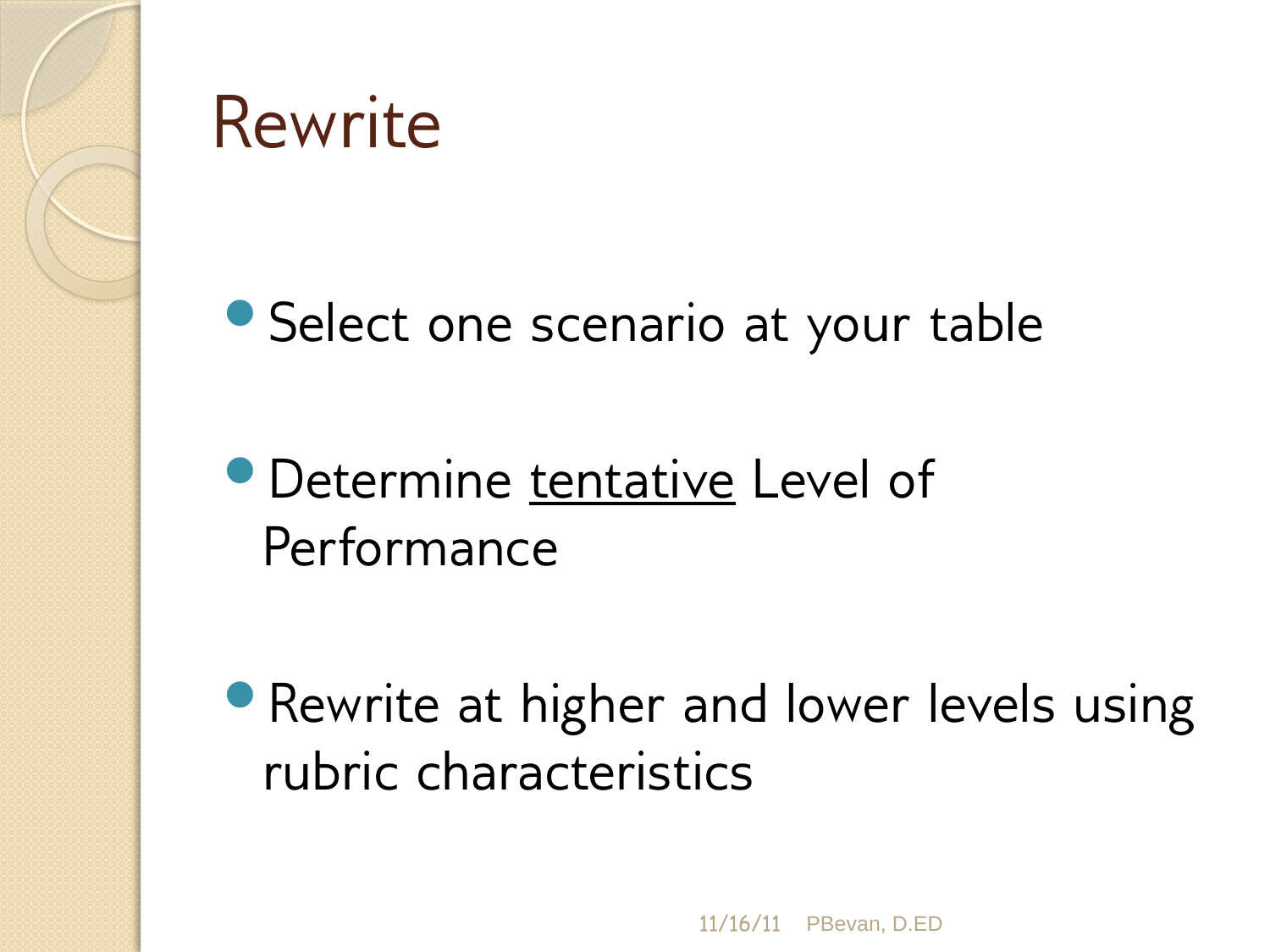

# Rewrite

Select one scenario at your table

Determine tentative Level of Performance

Rewrite at higher and lower levels using rubric characteristics
11/16/11
PBevan, D.ED